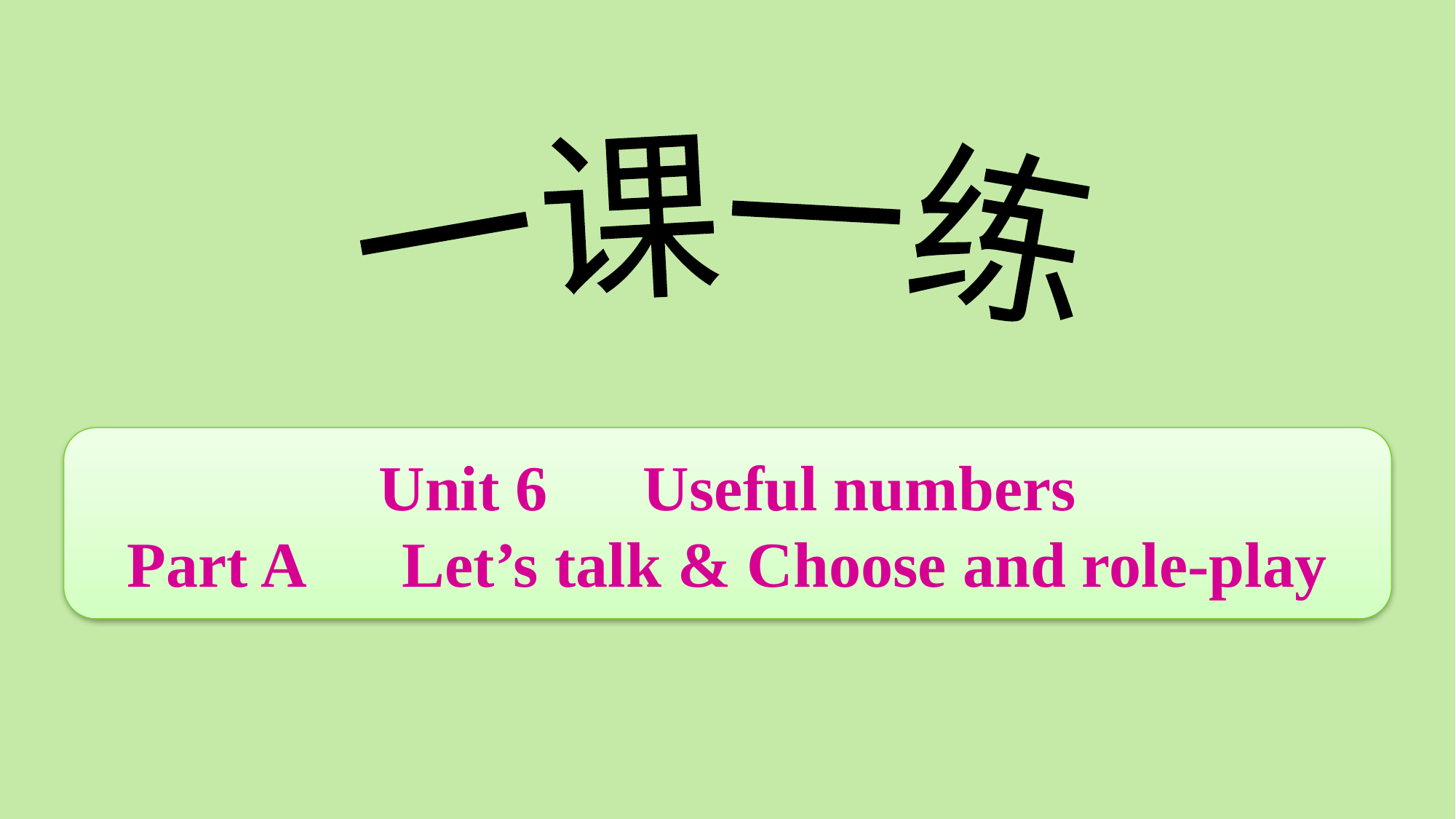

Unit 6　Useful numbers
Part A　Let’s talk & Choose and role-play